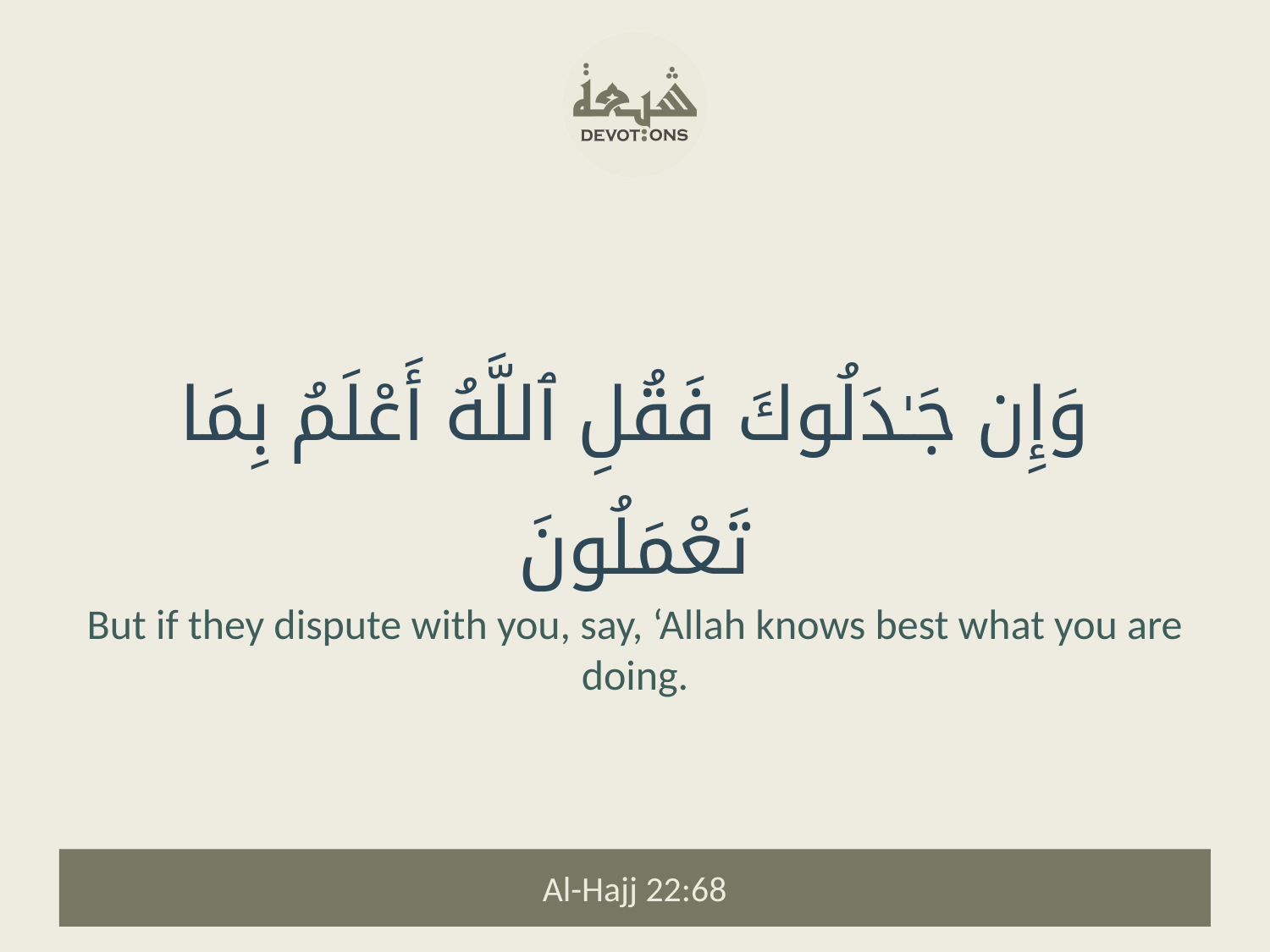

وَإِن جَـٰدَلُوكَ فَقُلِ ٱللَّهُ أَعْلَمُ بِمَا تَعْمَلُونَ
But if they dispute with you, say, ‘Allah knows best what you are doing.
Al-Hajj 22:68